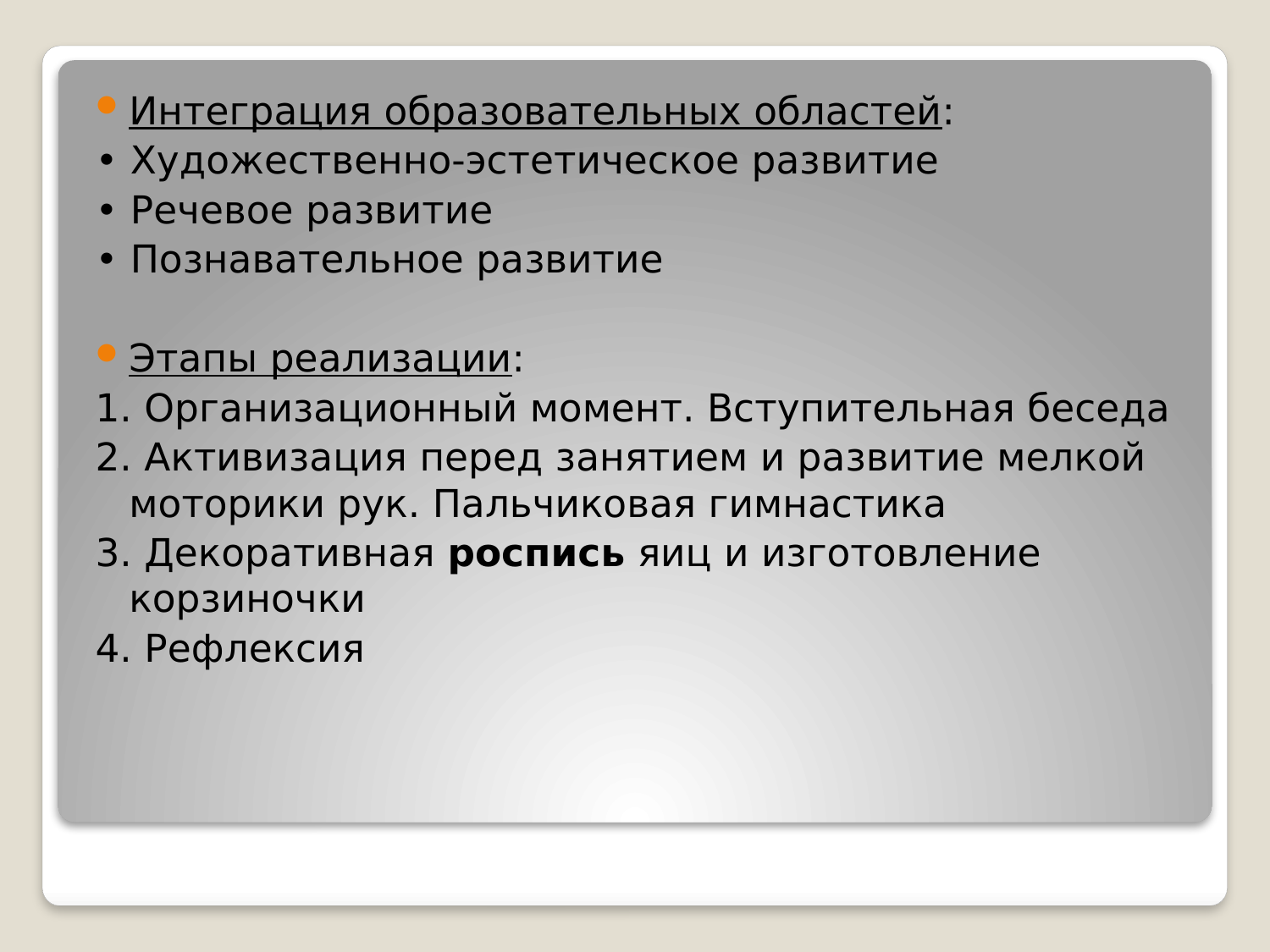

Интеграция образовательных областей:
• Художественно-эстетическое развитие
• Речевое развитие
• Познавательное развитие

Этапы реализации:
1. Организационный момент. Вступительная беседа
2. Активизация перед занятием и развитие мелкой моторики рук. Пальчиковая гимнастика
3. Декоративная роспись яиц и изготовление корзиночки
4. Рефлексия